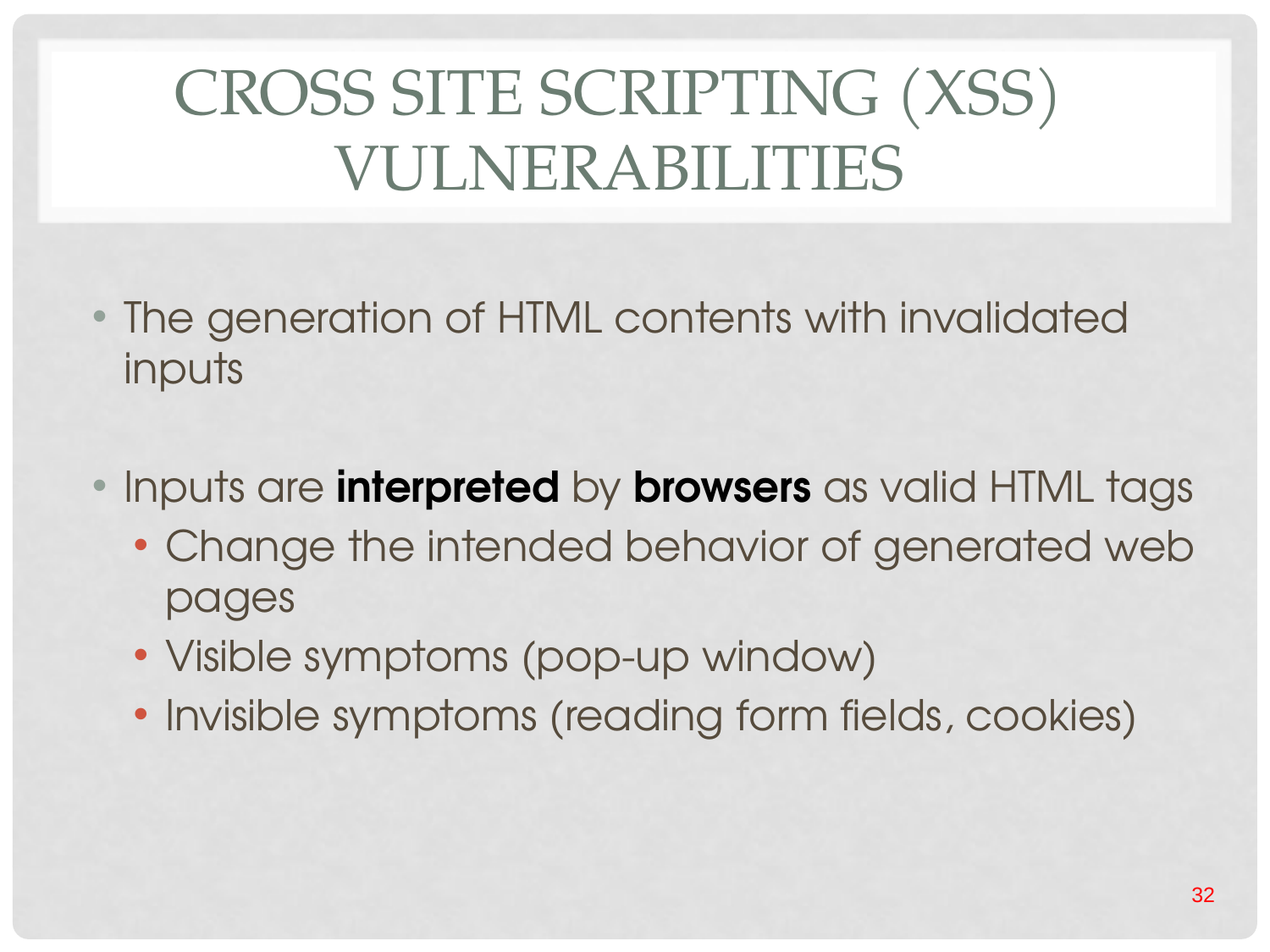

# Cross Site Scripting (XSS) vulnerabilities
The generation of HTML contents with invalidated inputs

Inputs are interpreted by browsers as valid HTML tags
Change the intended behavior of generated web pages
Visible symptoms (pop-up window)
Invisible symptoms (reading form fields, cookies)

32